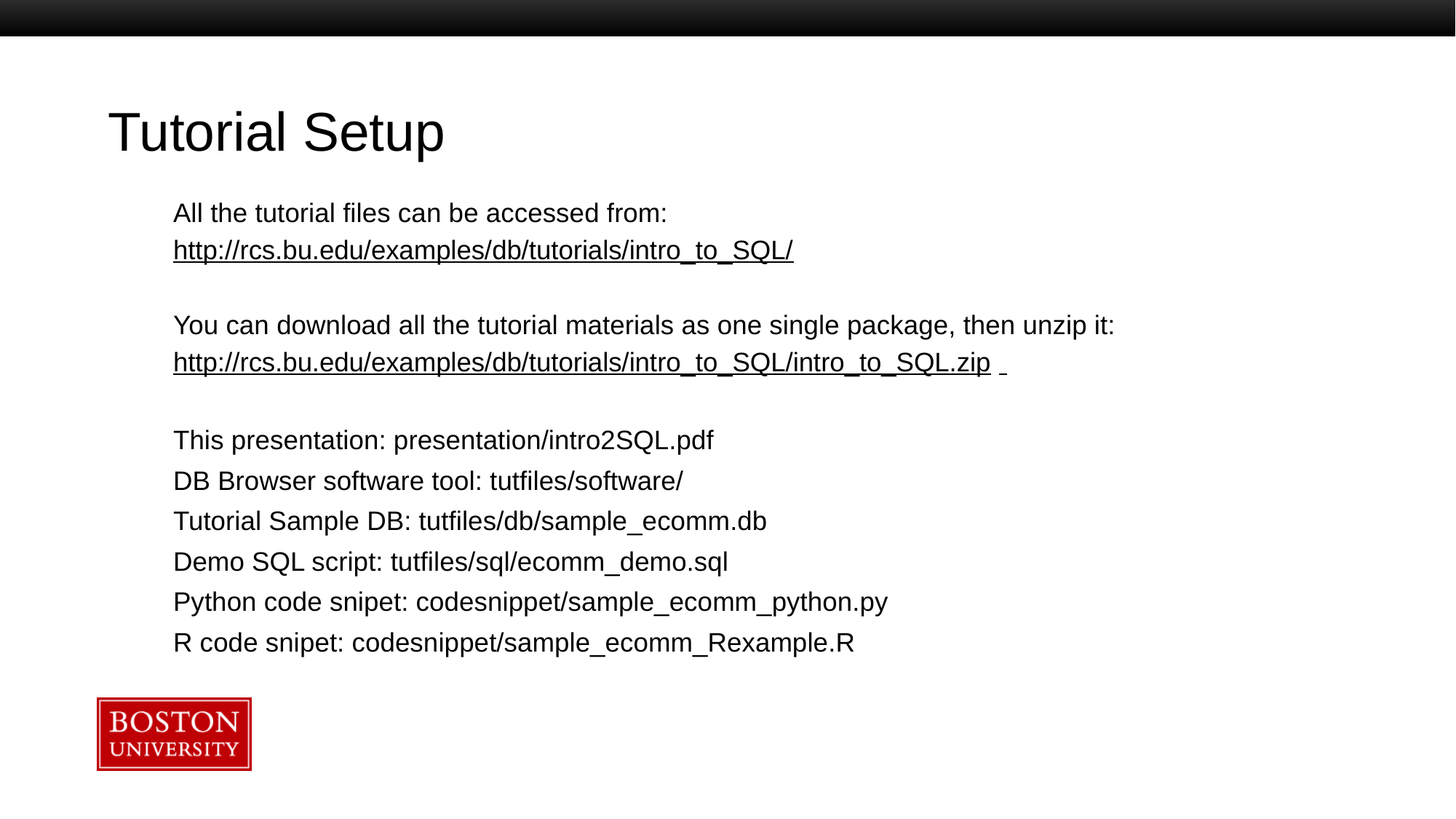

# Tutorial Setup
All the tutorial files can be accessed from:
http://rcs.bu.edu/examples/db/tutorials/intro_to_SQL/

You can download all the tutorial materials as one single package, then unzip it:
http://rcs.bu.edu/examples/db/tutorials/intro_to_SQL/intro_to_SQL.zip

This presentation: presentation/intro2SQL.pdf
DB Browser software tool: tutfiles/software/
Tutorial Sample DB: tutfiles/db/sample_ecomm.db
Demo SQL script: tutfiles/sql/ecomm_demo.sql
Python code snipet: codesnippet/sample_ecomm_python.py
R code snipet: codesnippet/sample_ecomm_Rexample.R